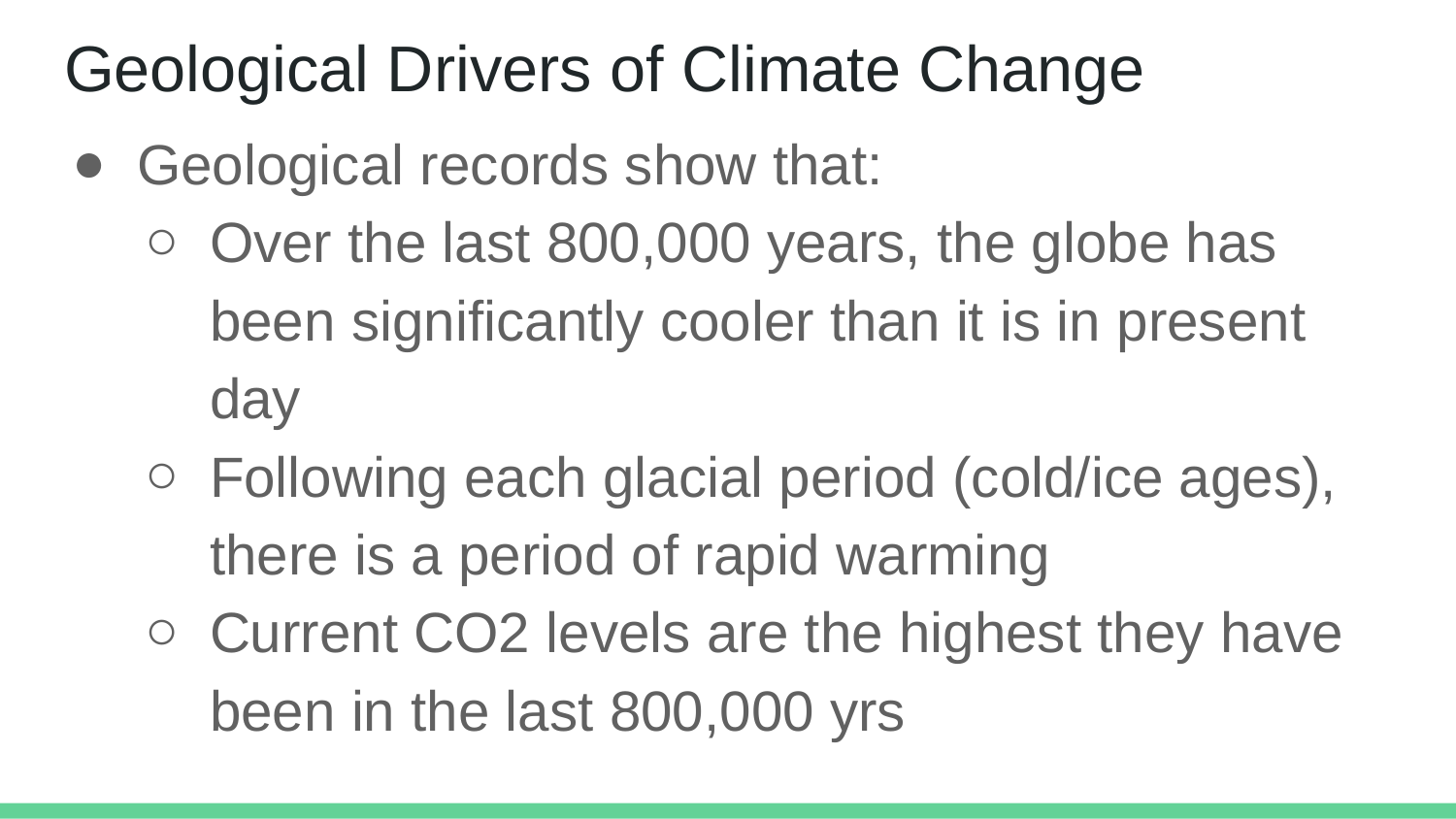

# Geological Drivers of Climate Change

Geological records show that:
Over the last 800,000 years, the globe has been significantly cooler than it is in present day
Following each glacial period (cold/ice ages), there is a period of rapid warming
Current CO2 levels are the highest they have been in the last 800,000 yrs